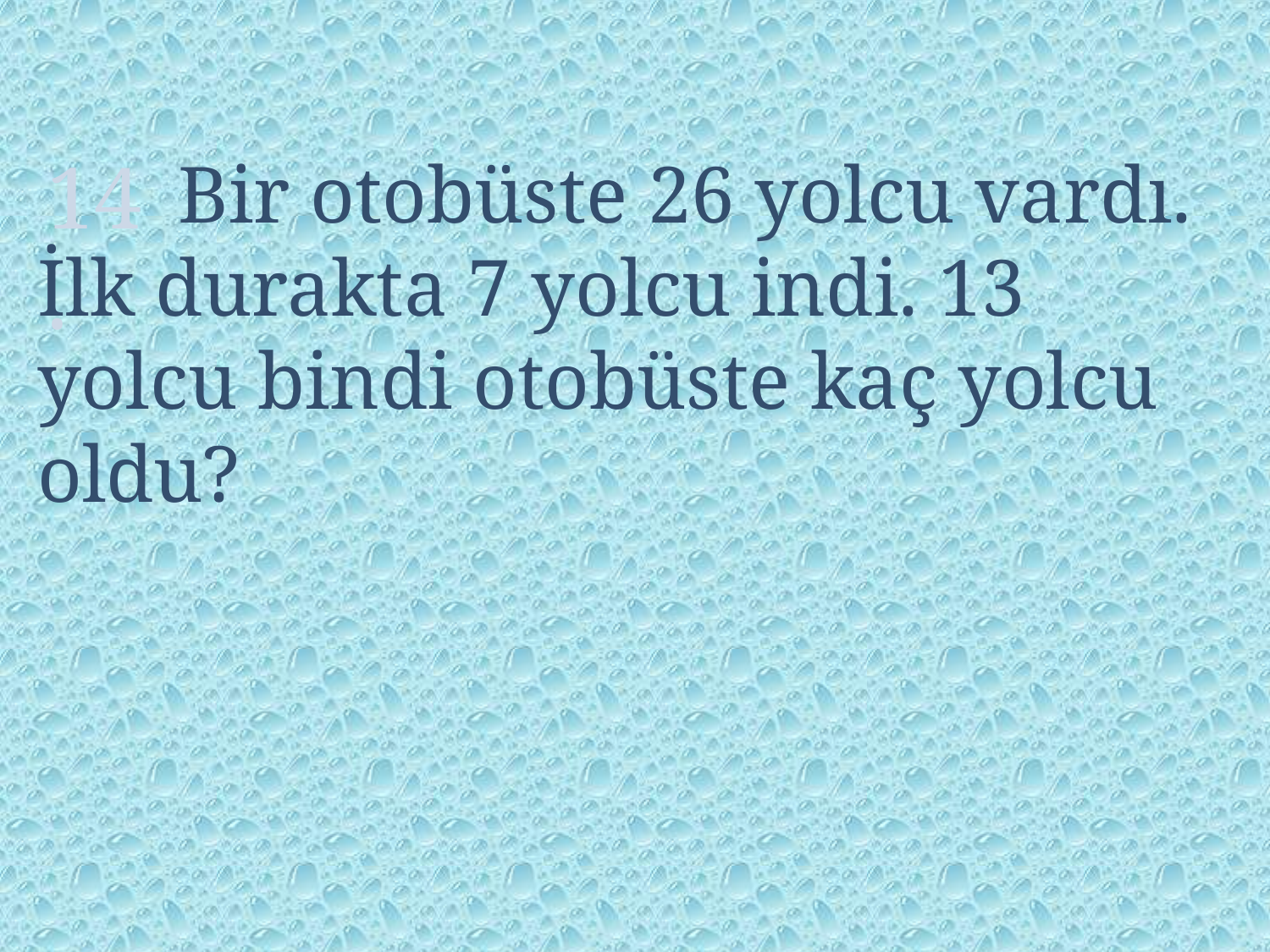

14.

       Bir otobüste 26 yolcu vardı. İlk durakta 7 yolcu indi. 13 yolcu bindi otobüste kaç yolcu oldu?